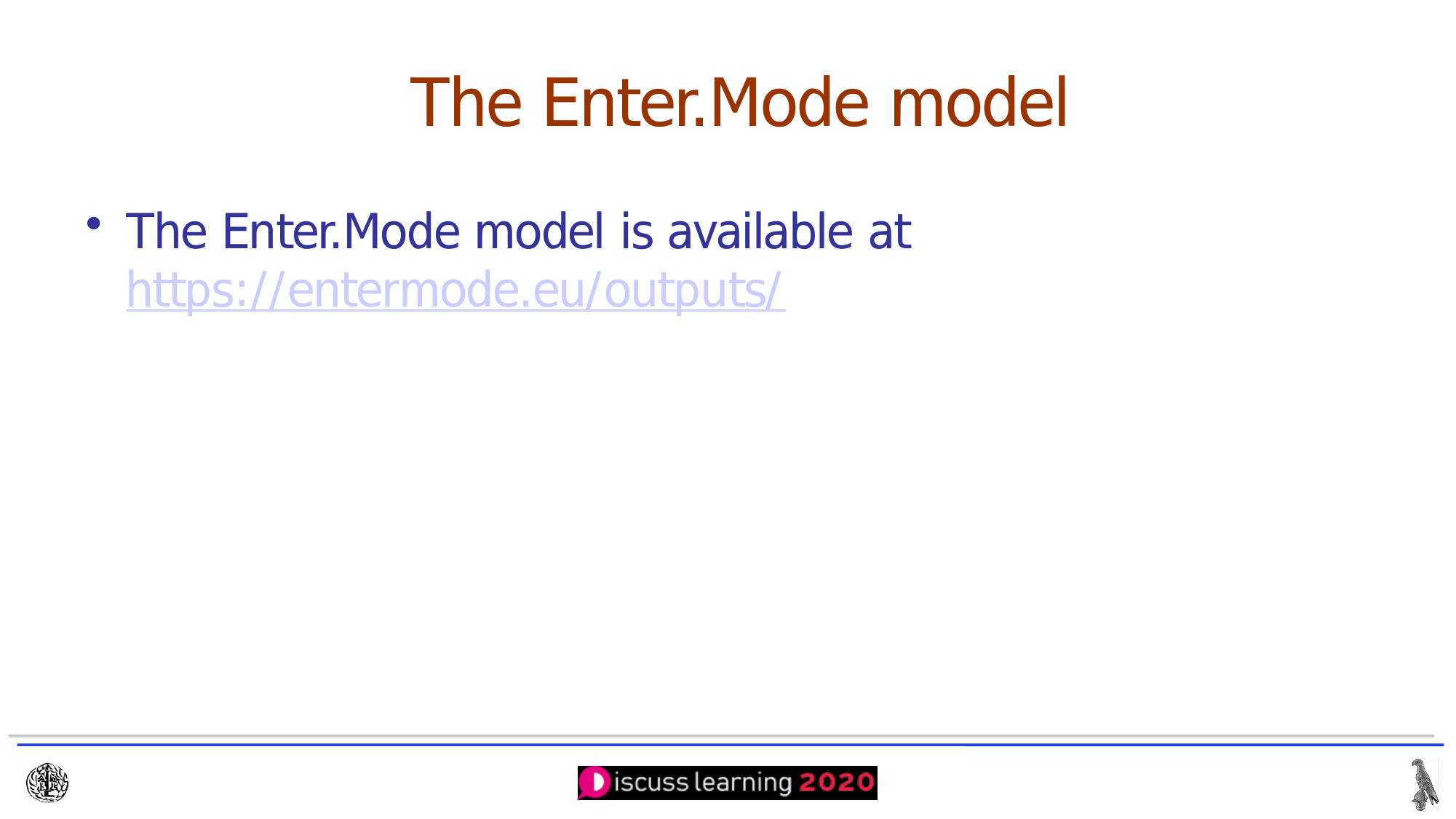

# The Enter.Mode model
The Enter.Mode model is available at https://entermode.eu/outputs/